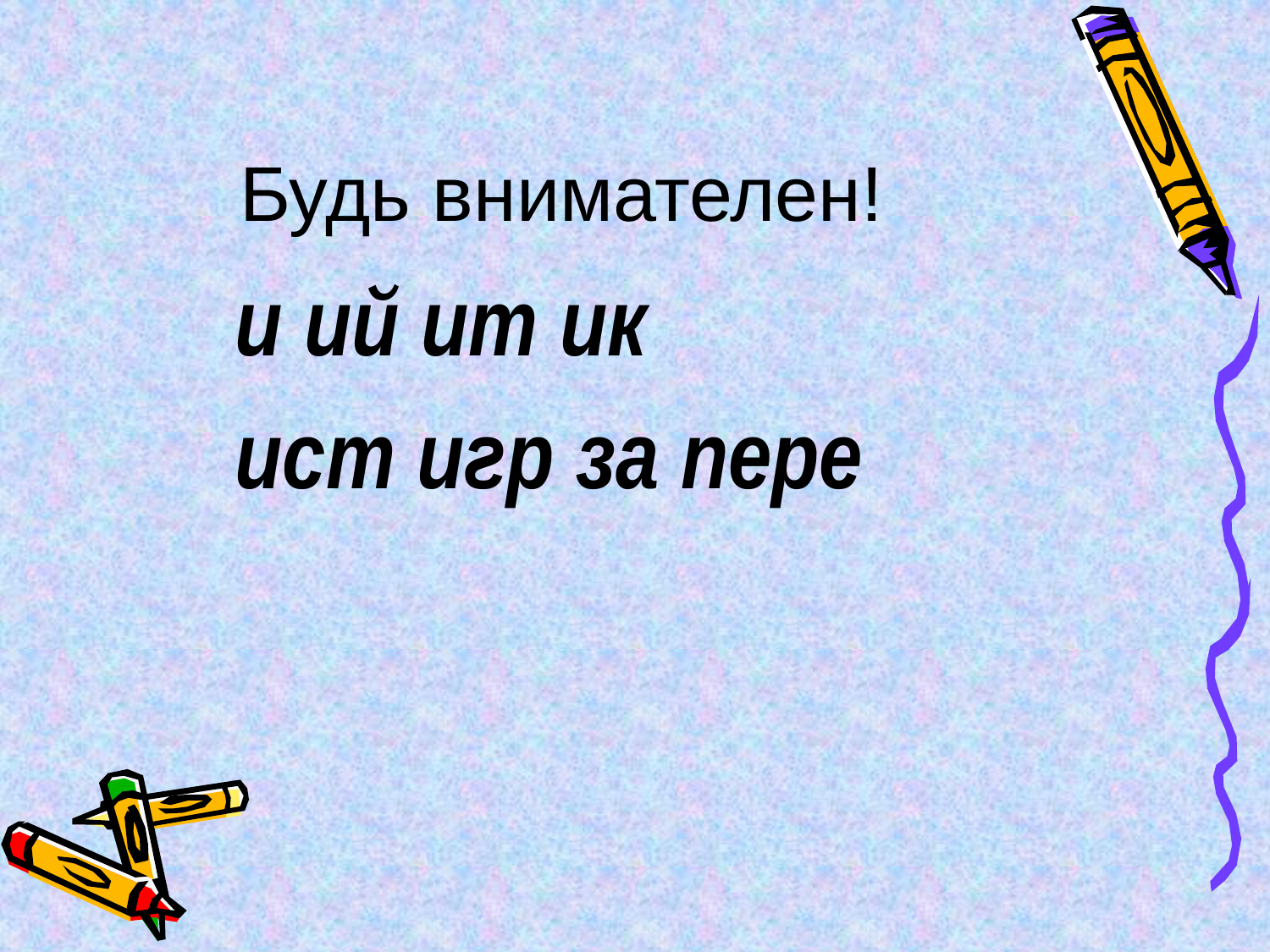

# Будь внимателен!
и ий ит ик
ист игр за пере